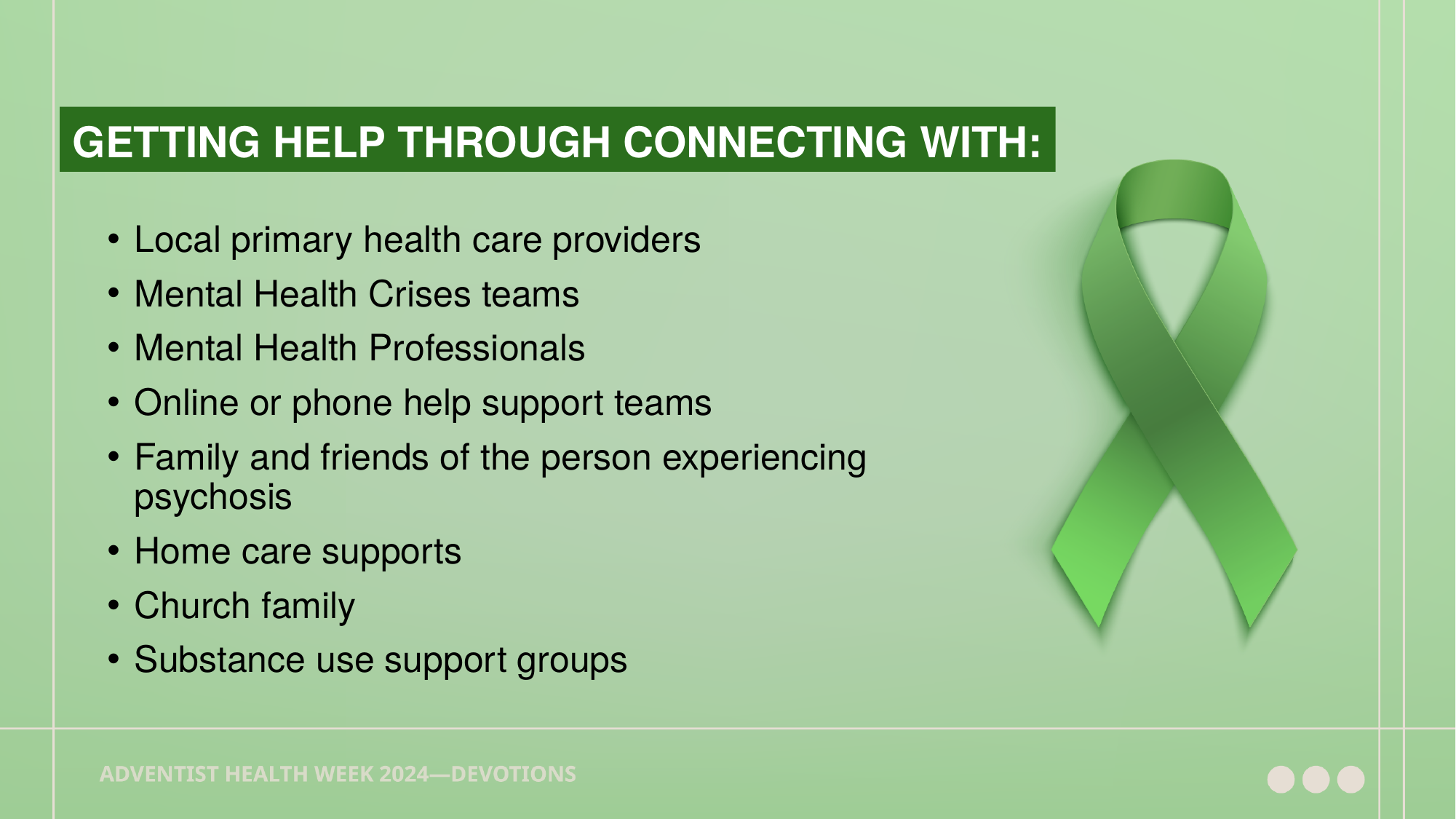

GETTING HELP THROUGH CONNECTING WITH:
Local primary health care providers
Mental Health Crises teams
Mental Health Professionals
Online or phone help support teams
Family and friends of the person experiencing psychosis
Home care supports
Church family
Substance use support groups